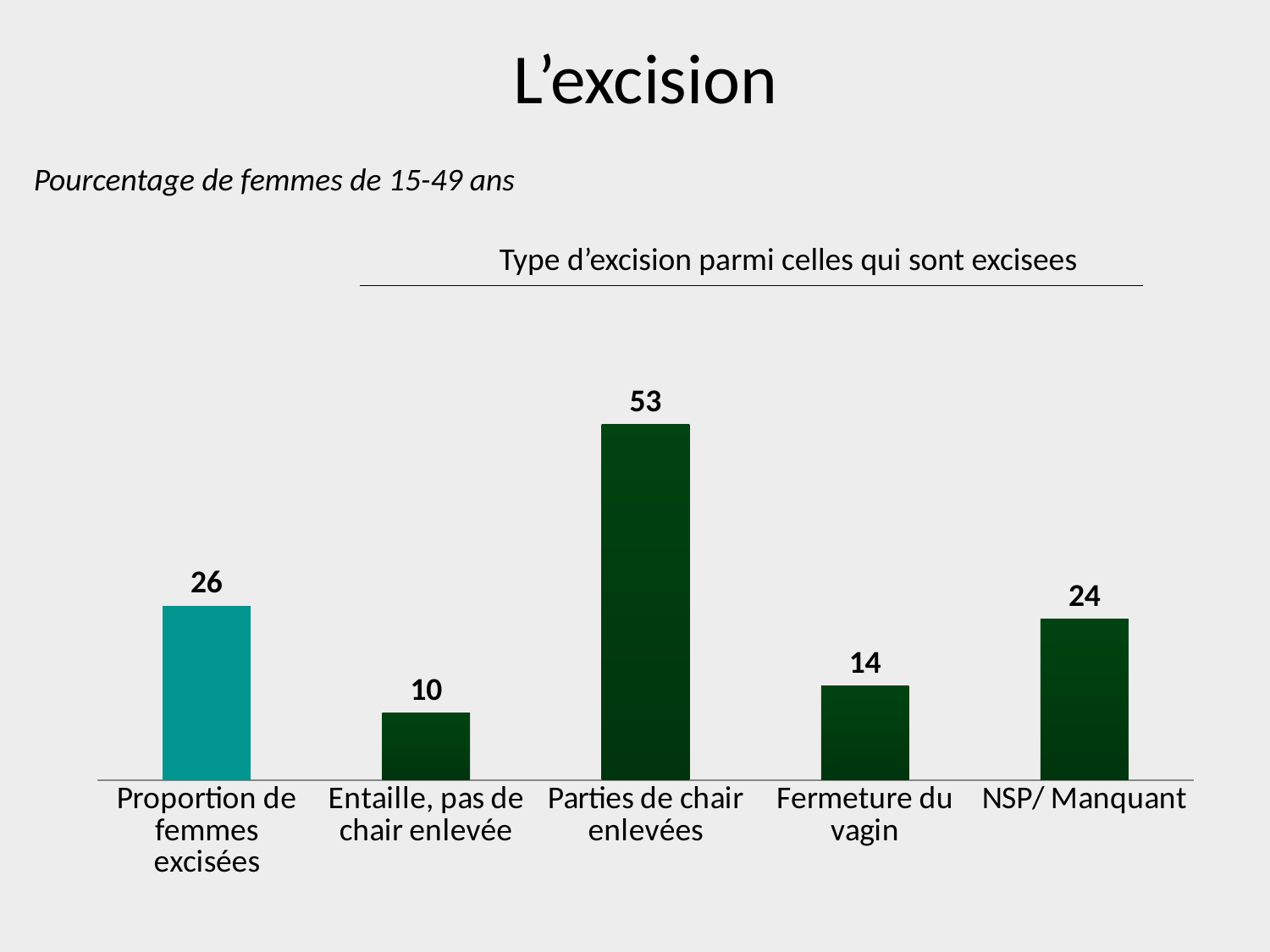

# L’excision
Pourcentage de femmes de 15-49 ans
Type d’excision parmi celles qui sont excisees

### Chart

| Category | Series 1 |
|---|---|
| Proportion de femmes excisées | 26.0 |
| Entaille, pas de chair enlevée | 10.0 |
| Parties de chair enlevées | 53.0 |
| Fermeture du vagin | 14.0 |
| NSP/ Manquant | 24.0 |